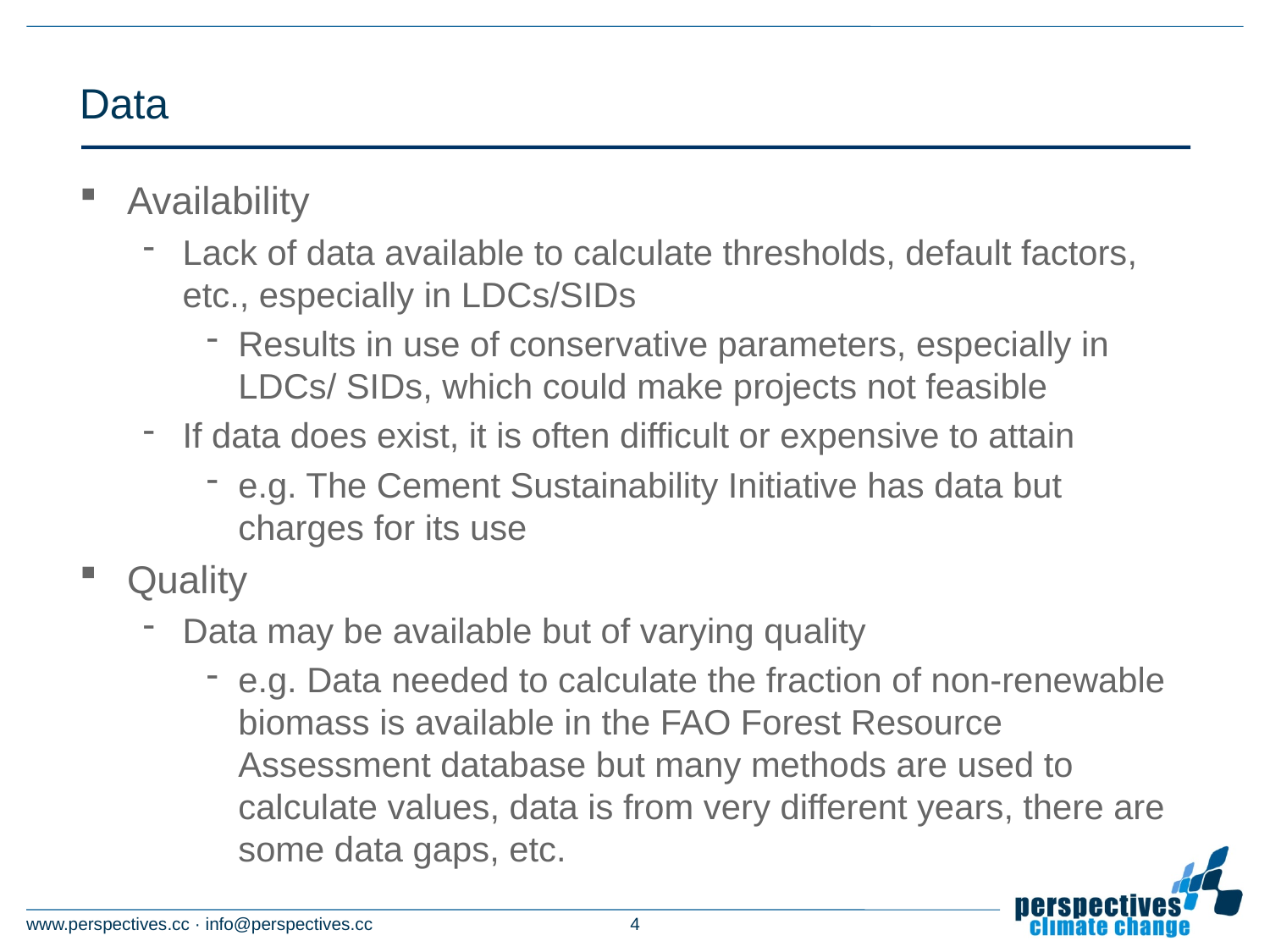

# Data
Availability
Lack of data available to calculate thresholds, default factors, etc., especially in LDCs/SIDs
Results in use of conservative parameters, especially in LDCs/ SIDs, which could make projects not feasible
If data does exist, it is often difficult or expensive to attain
e.g. The Cement Sustainability Initiative has data but charges for its use
Quality
Data may be available but of varying quality
e.g. Data needed to calculate the fraction of non-renewable biomass is available in the FAO Forest Resource Assessment database but many methods are used to calculate values, data is from very different years, there are some data gaps, etc.
4